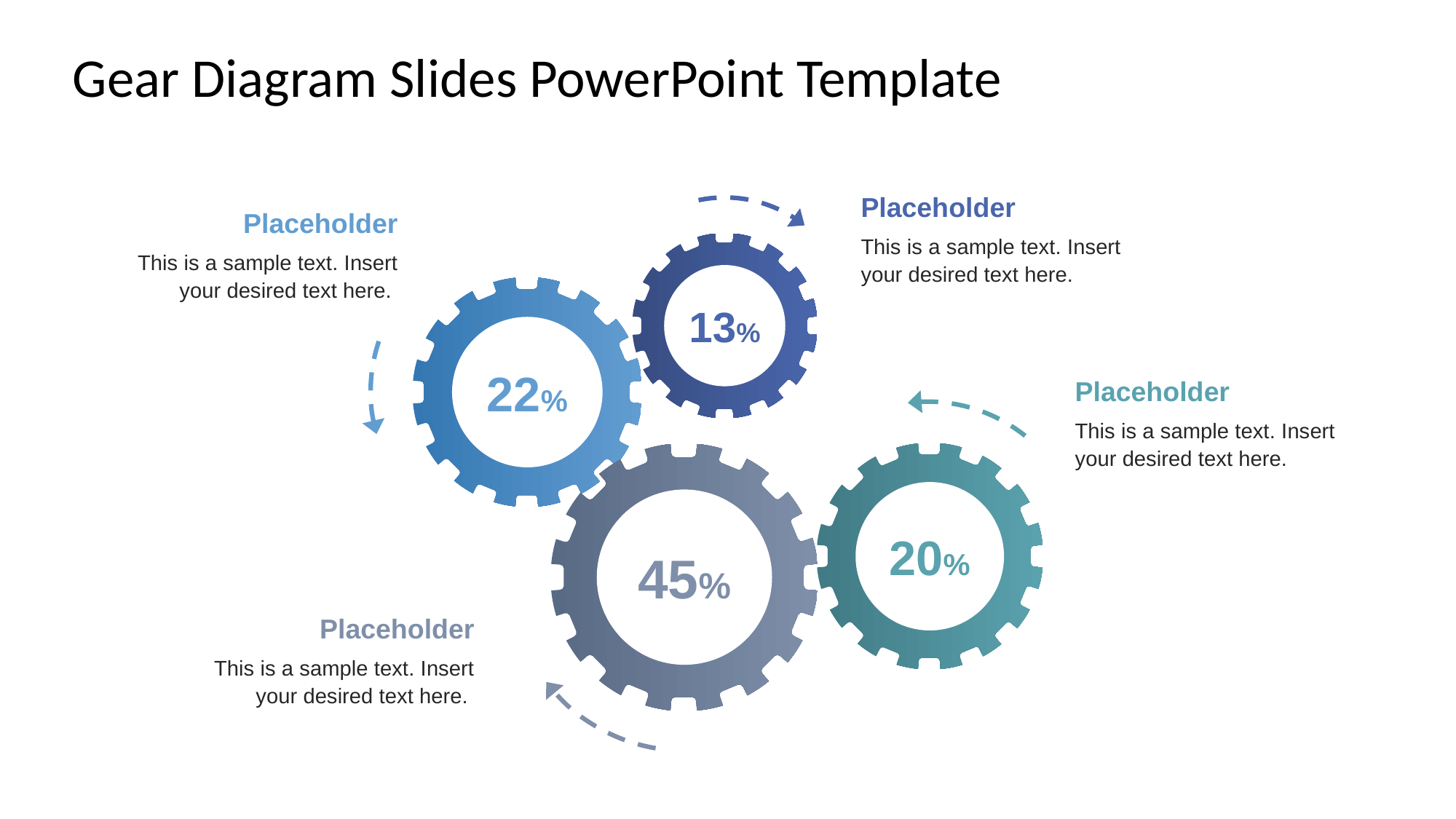

# Gear Diagram Slides PowerPoint Template
Placeholder
This is a sample text. Insert your desired text here.

Placeholder
This is a sample text. Insert your desired text here.

13%
22%
Placeholder
This is a sample text. Insert your desired text here.

20%
45%
Placeholder
This is a sample text. Insert your desired text here.